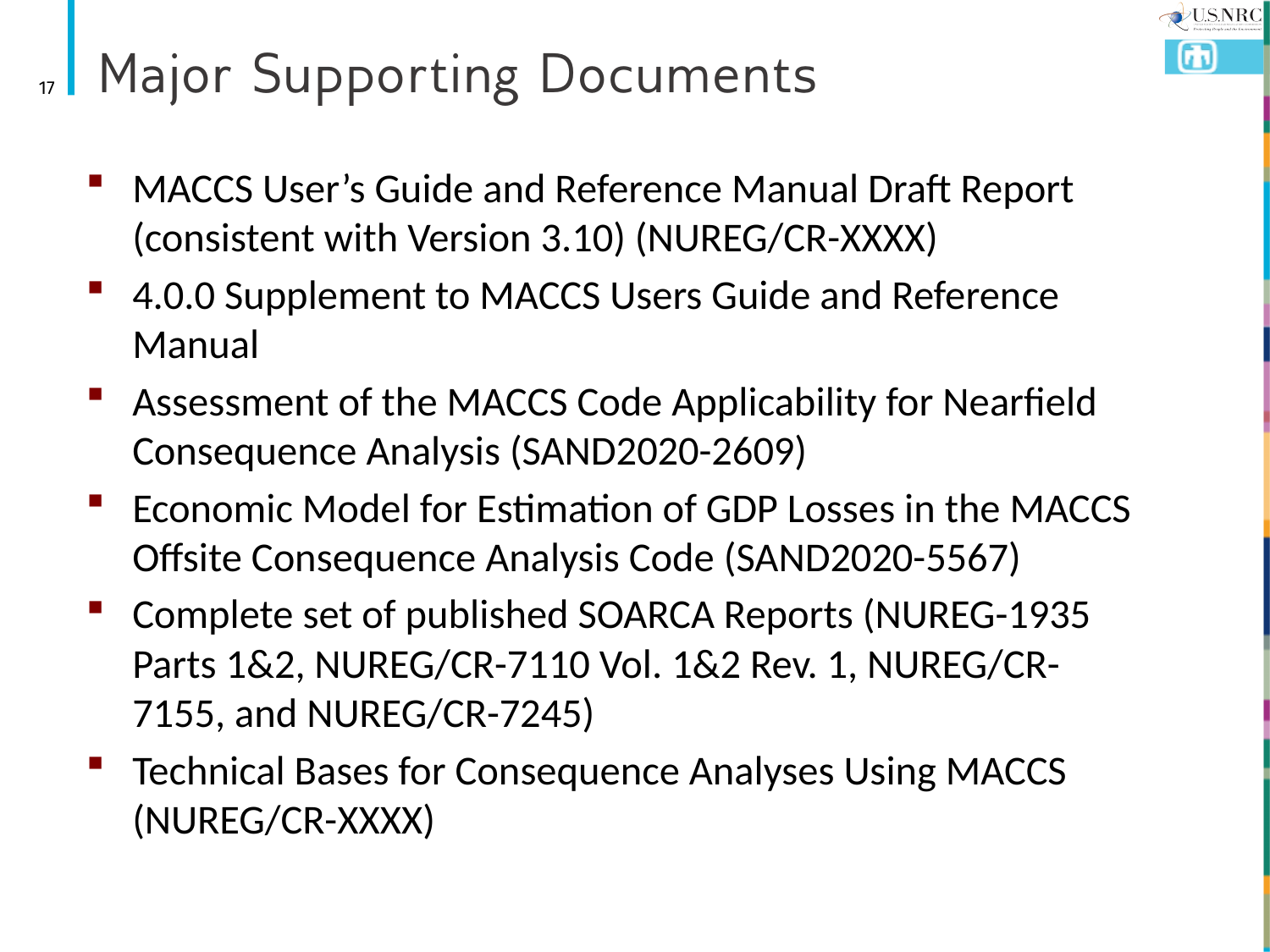

# Major Supporting Documents
17
MACCS User’s Guide and Reference Manual Draft Report (consistent with Version 3.10) (NUREG/CR-XXXX)
4.0.0 Supplement to MACCS Users Guide and Reference Manual
Assessment of the MACCS Code Applicability for Nearfield Consequence Analysis (SAND2020-2609)
Economic Model for Estimation of GDP Losses in the MACCS Offsite Consequence Analysis Code (SAND2020-5567)
Complete set of published SOARCA Reports (NUREG-1935 Parts 1&2, NUREG/CR-7110 Vol. 1&2 Rev. 1, NUREG/CR-7155, and NUREG/CR-7245)
Technical Bases for Consequence Analyses Using MACCS (NUREG/CR-XXXX)